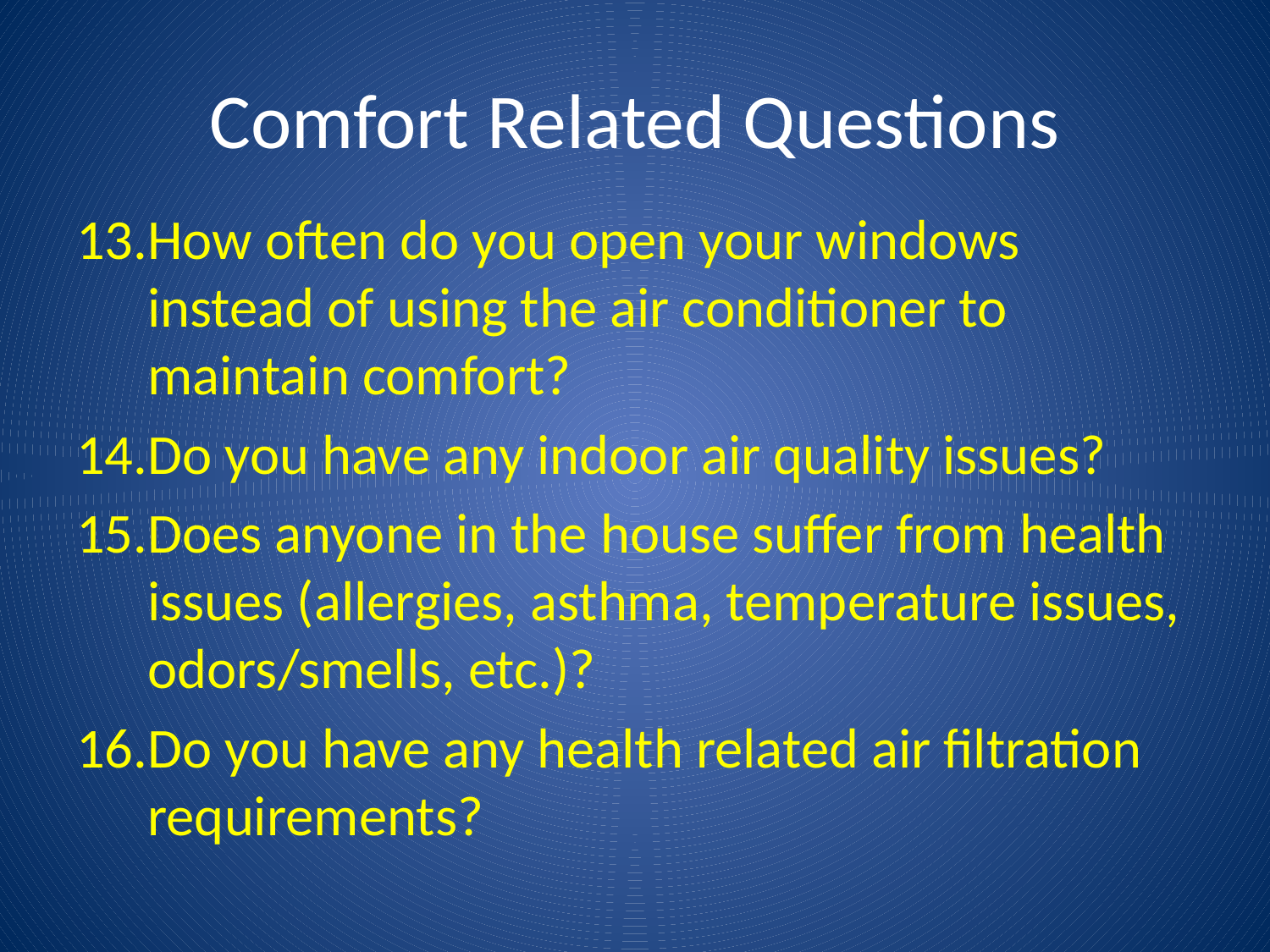

# Comfort Related Questions
How often do you open your windows instead of using the air conditioner to maintain comfort?
Do you have any indoor air quality issues?
Does anyone in the house suffer from health issues (allergies, asthma, temperature issues, odors/smells, etc.)?
Do you have any health related air filtration requirements?